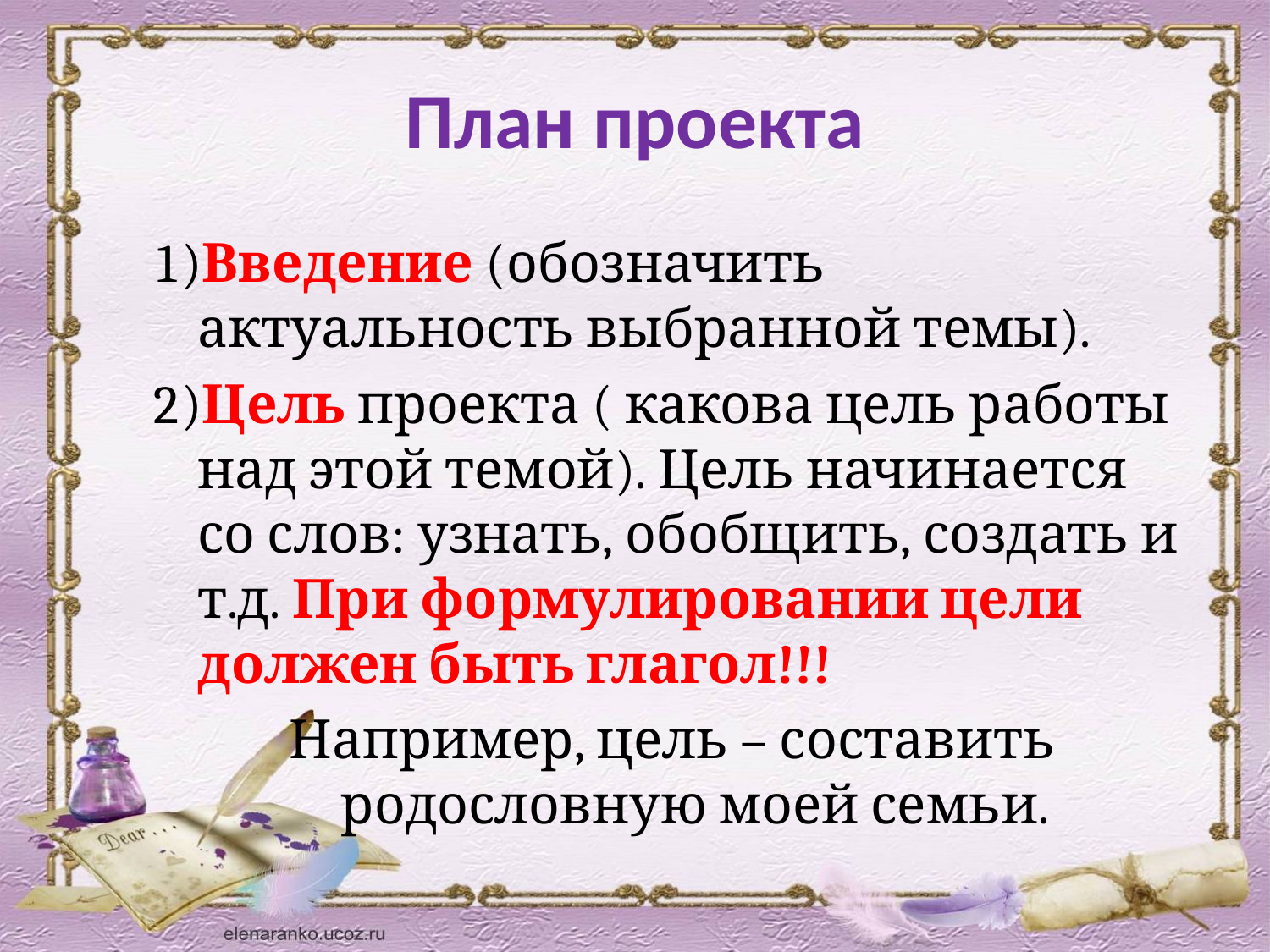

# План проекта
1)Введение (обозначить актуальность выбранной темы).
2)Цель проекта ( какова цель работы над этой темой). Цель начинается со слов: узнать, обобщить, создать и т.д. При формулировании цели должен быть глагол!!!
Например, цель – составить родословную моей семьи.